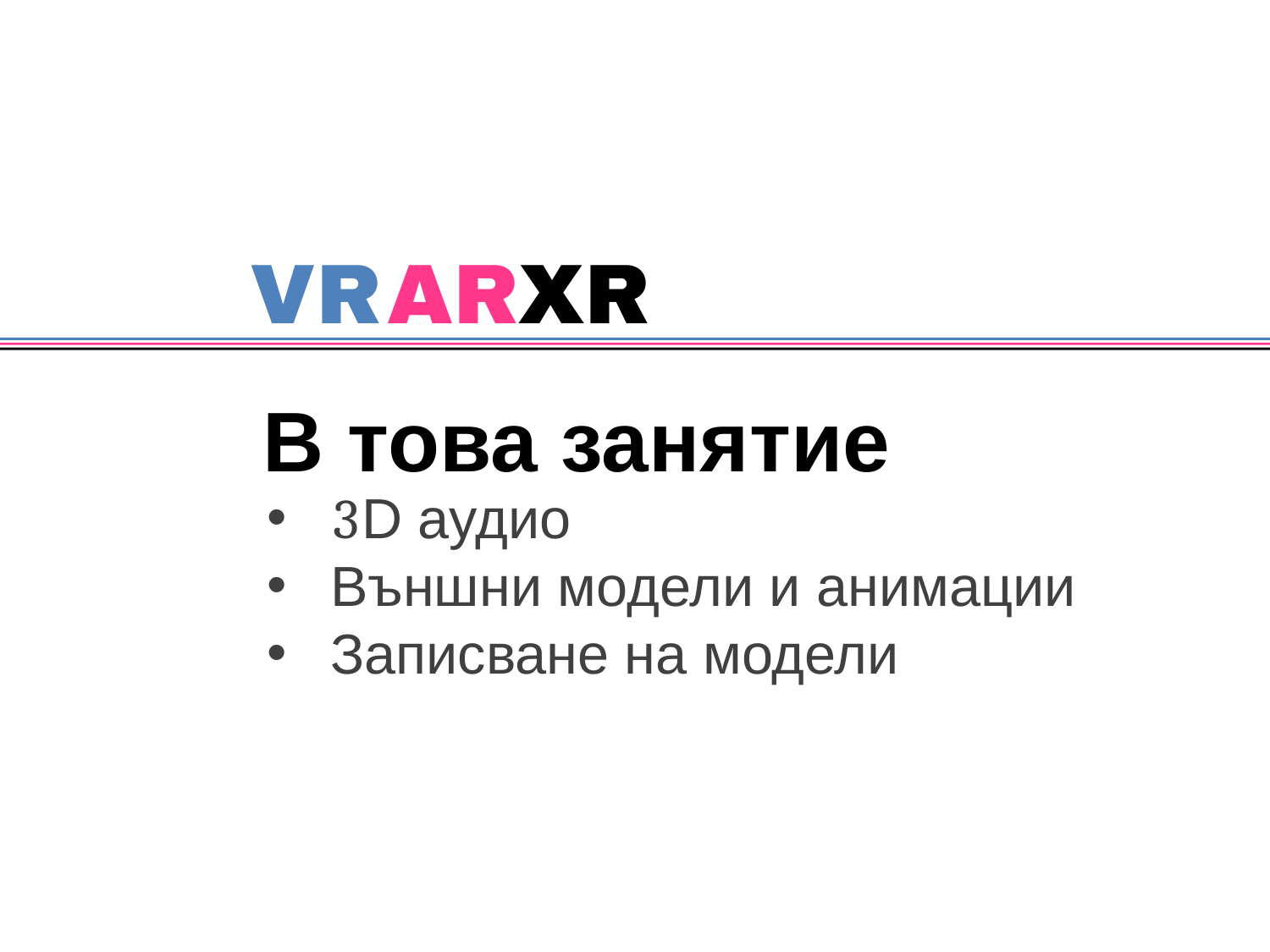

В това занятие
3D аудио
Външни модели и анимации
Записване на модели